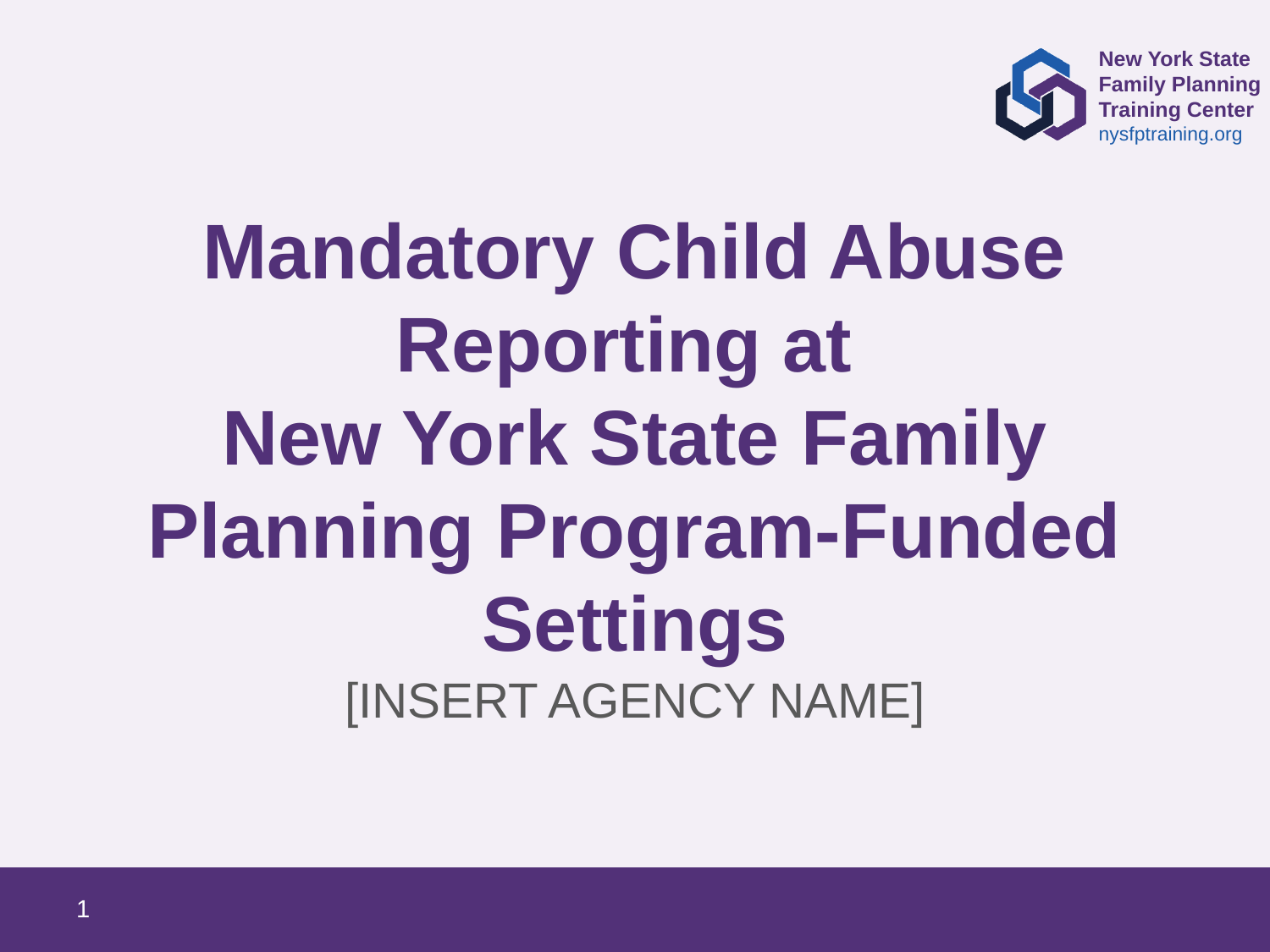

# Mandatory Child Abuse Reporting at New York State Family Planning Program-Funded Settings
[INSERT AGENCY NAME]
1